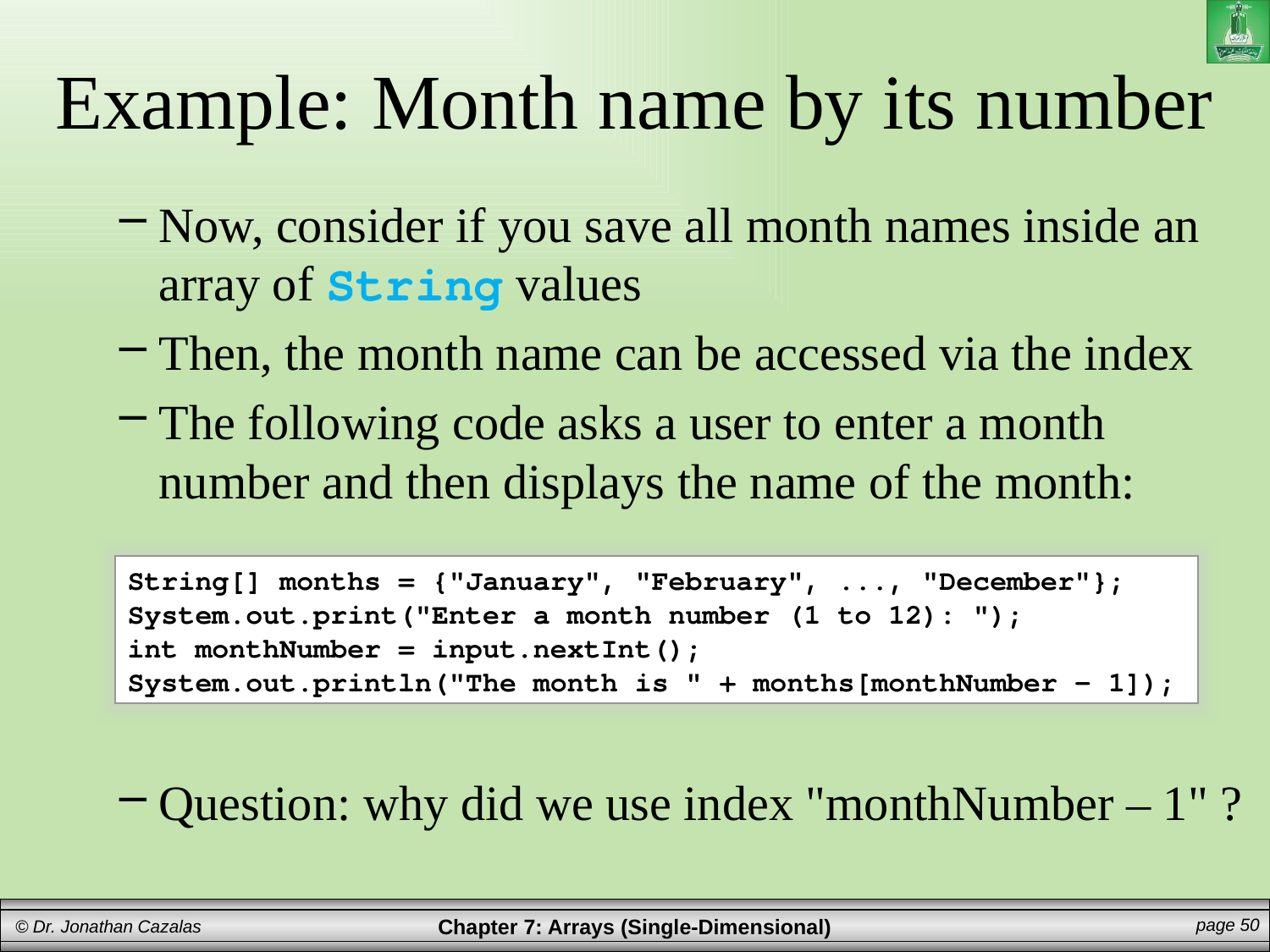

# Example: Month name by its number
Now, consider if you save all month names inside an array of String values
Then, the month name can be accessed via the index
The following code asks a user to enter a month number and then displays the name of the month:

Question: why did we use index "monthNumber – 1" ?
String[] months = {"January", "February", ..., "December"};
System.out.print("Enter a month number (1 to 12): ");
int monthNumber = input.nextInt();
System.out.println("The month is " + months[monthNumber - 1]);